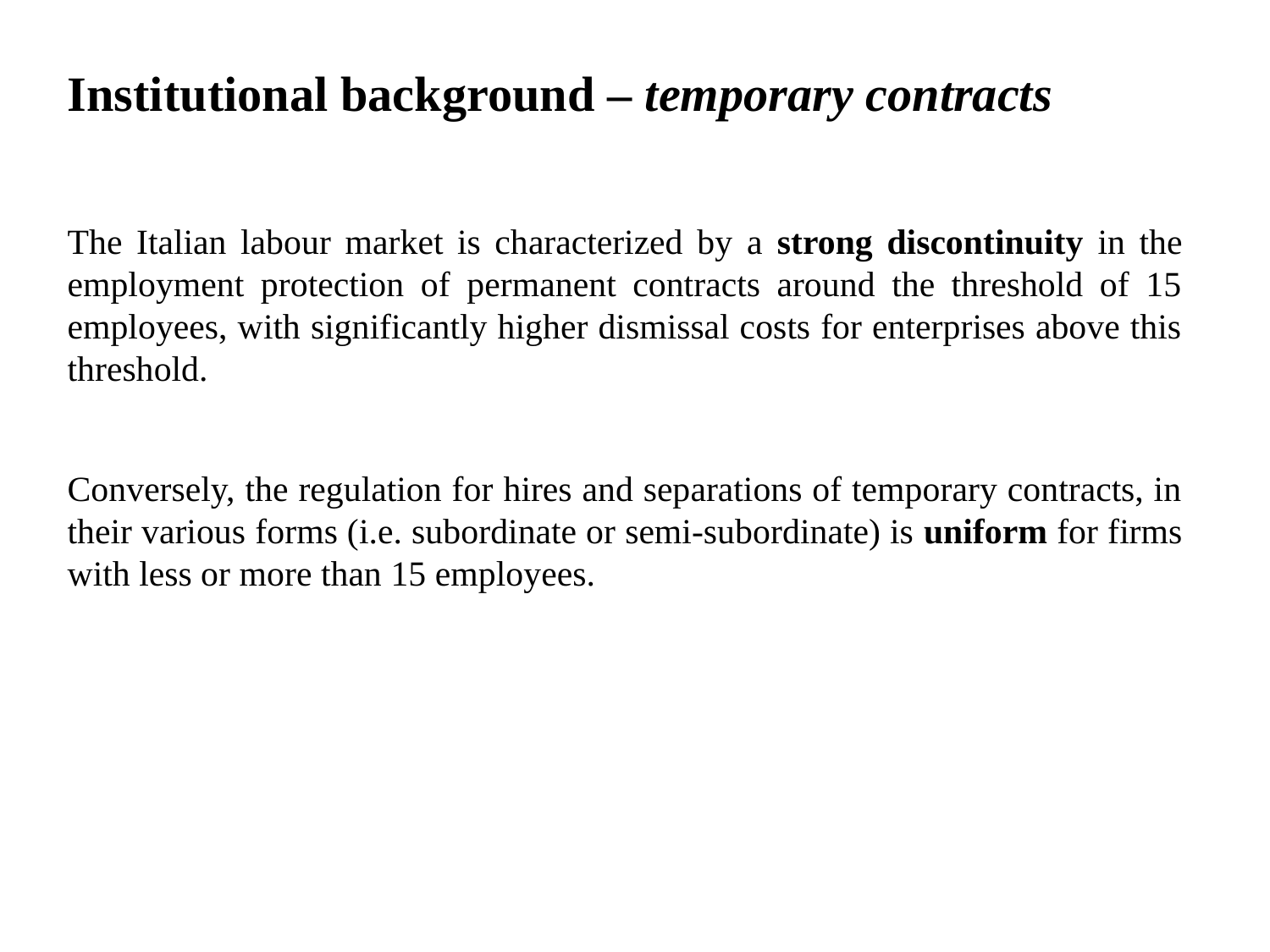

Institutional background – temporary contracts
The Italian labour market is characterized by a strong discontinuity in the employment protection of permanent contracts around the threshold of 15 employees, with significantly higher dismissal costs for enterprises above this threshold.

Conversely, the regulation for hires and separations of temporary contracts, in their various forms (i.e. subordinate or semi-subordinate) is uniform for firms with less or more than 15 employees.